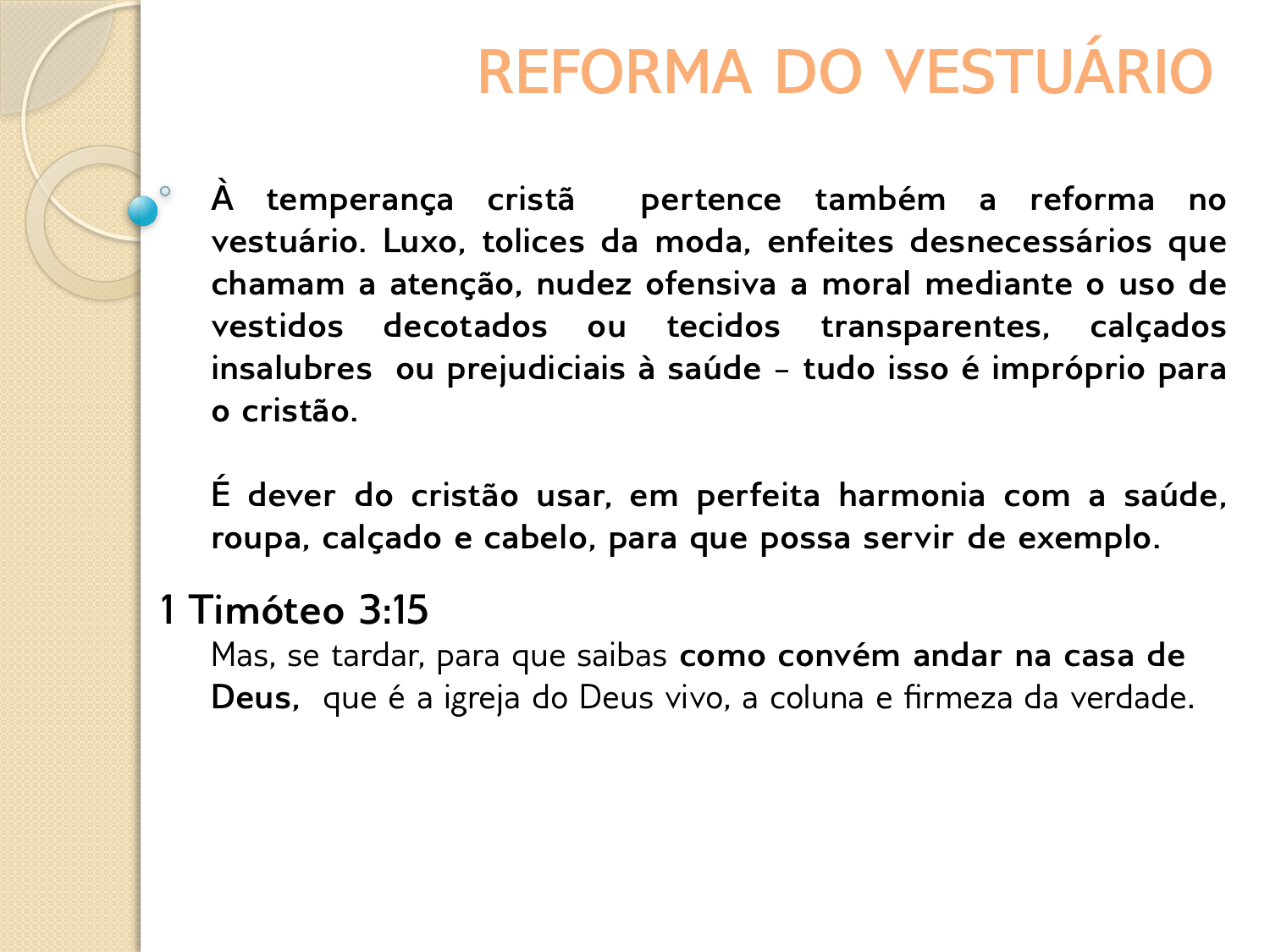

REFORMA DO VESTUÁRIO
À temperança cristã  pertence também a reforma no vestuário. Luxo, tolices da moda, enfeites desnecessários que chamam a atenção, nudez ofensiva a moral mediante o uso de vestidos decotados ou tecidos transparentes, calçados insalubres  ou prejudiciais à saúde – tudo isso é impróprio para o cristão.

É dever do cristão usar, em perfeita harmonia com a saúde, roupa, calçado e cabelo, para que possa servir de exemplo.
1 Timóteo 3:15
Mas, se tardar, para que saibas como convém andar na casa de Deus,  que é a igreja do Deus vivo, a coluna e firmeza da verdade.